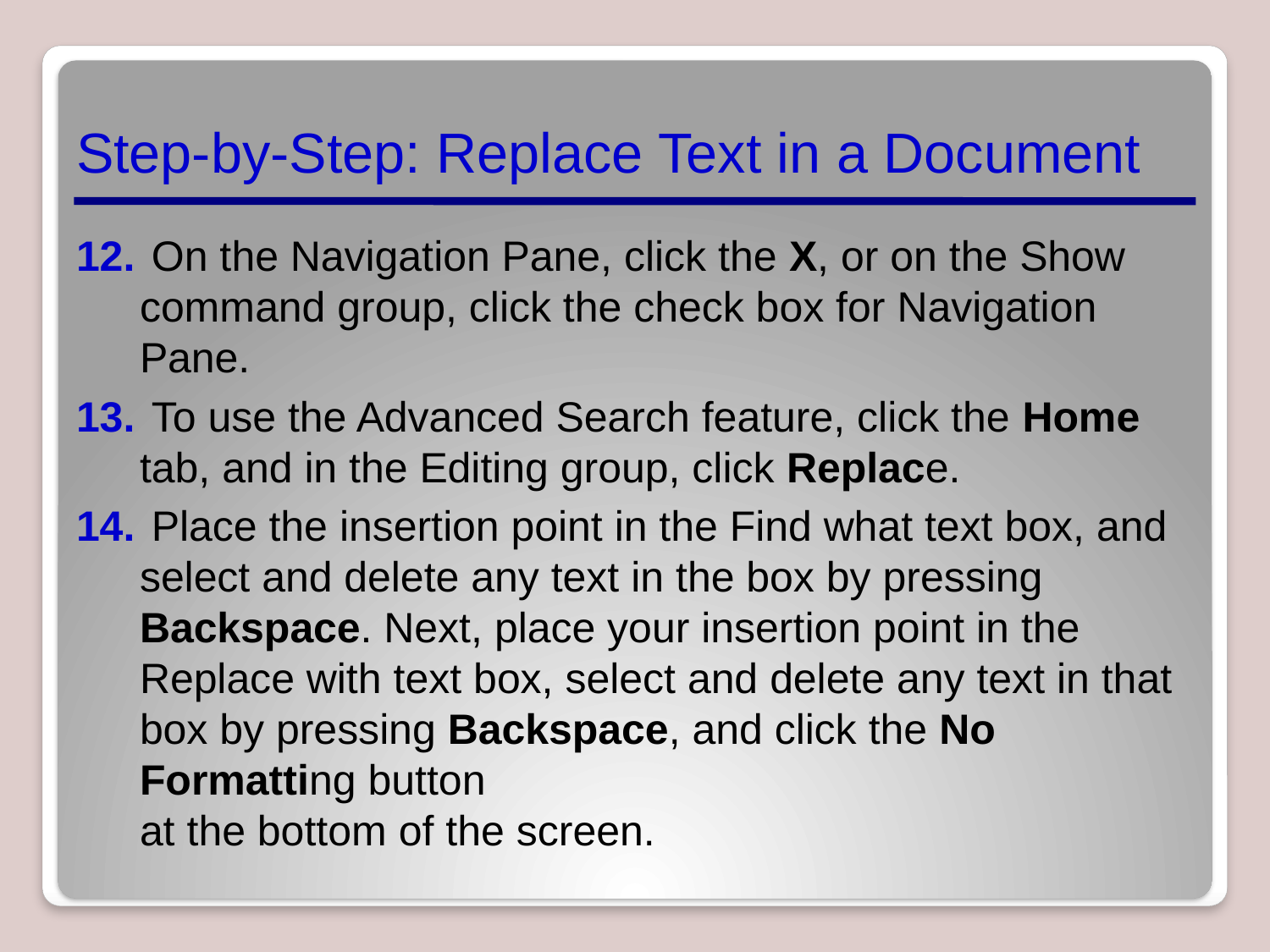

# Step-by-Step: Replace Text in a Document
 On the Navigation Pane, click the X, or on the Show command group, click the check box for Navigation Pane.
 To use the Advanced Search feature, click the Home tab, and in the Editing group, click Replace.
 Place the insertion point in the Find what text box, and select and delete any text in the box by pressing Backspace. Next, place your insertion point in the Replace with text box, select and delete any text in that box by pressing Backspace, and click the No Formatting button
at the bottom of the screen.